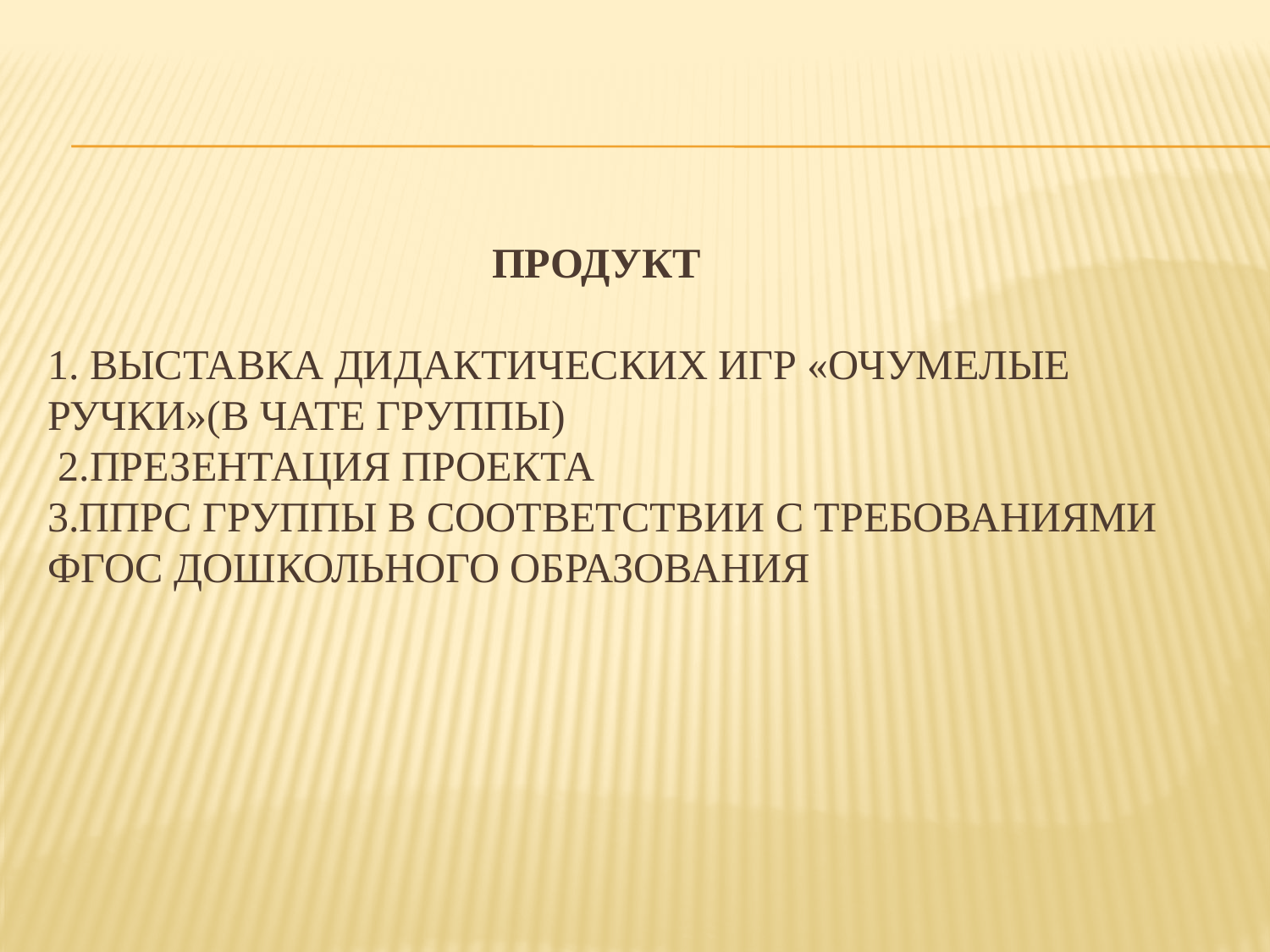

# Продукт  1. выставка дидактических игр «очумелые ручки»(в чате группы) 2.Презентация проекта 3.ППРС группы в соответствии с требованиями ФГОС дошкольного образования